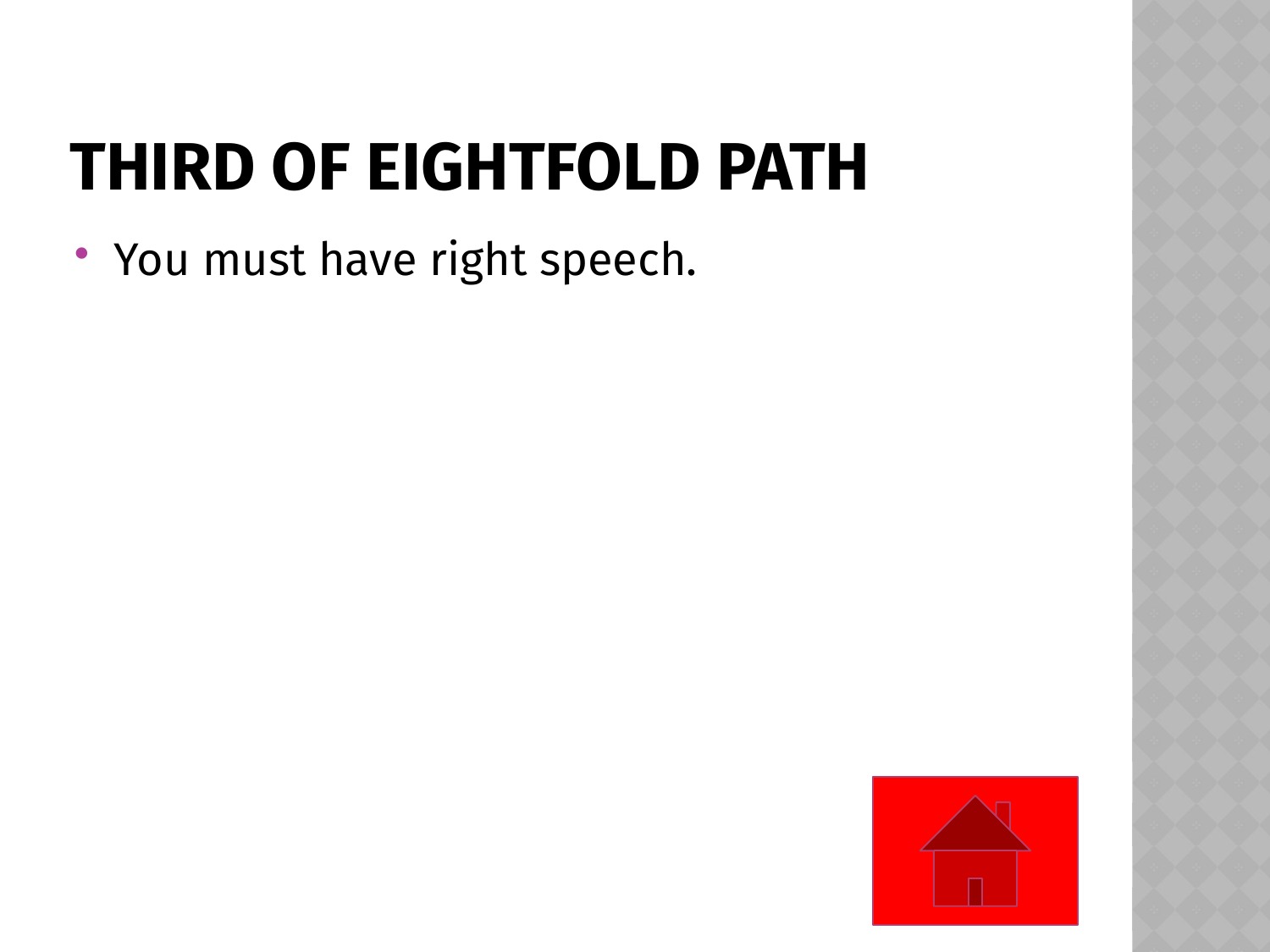

# Third of eightfold path
You must have right speech.